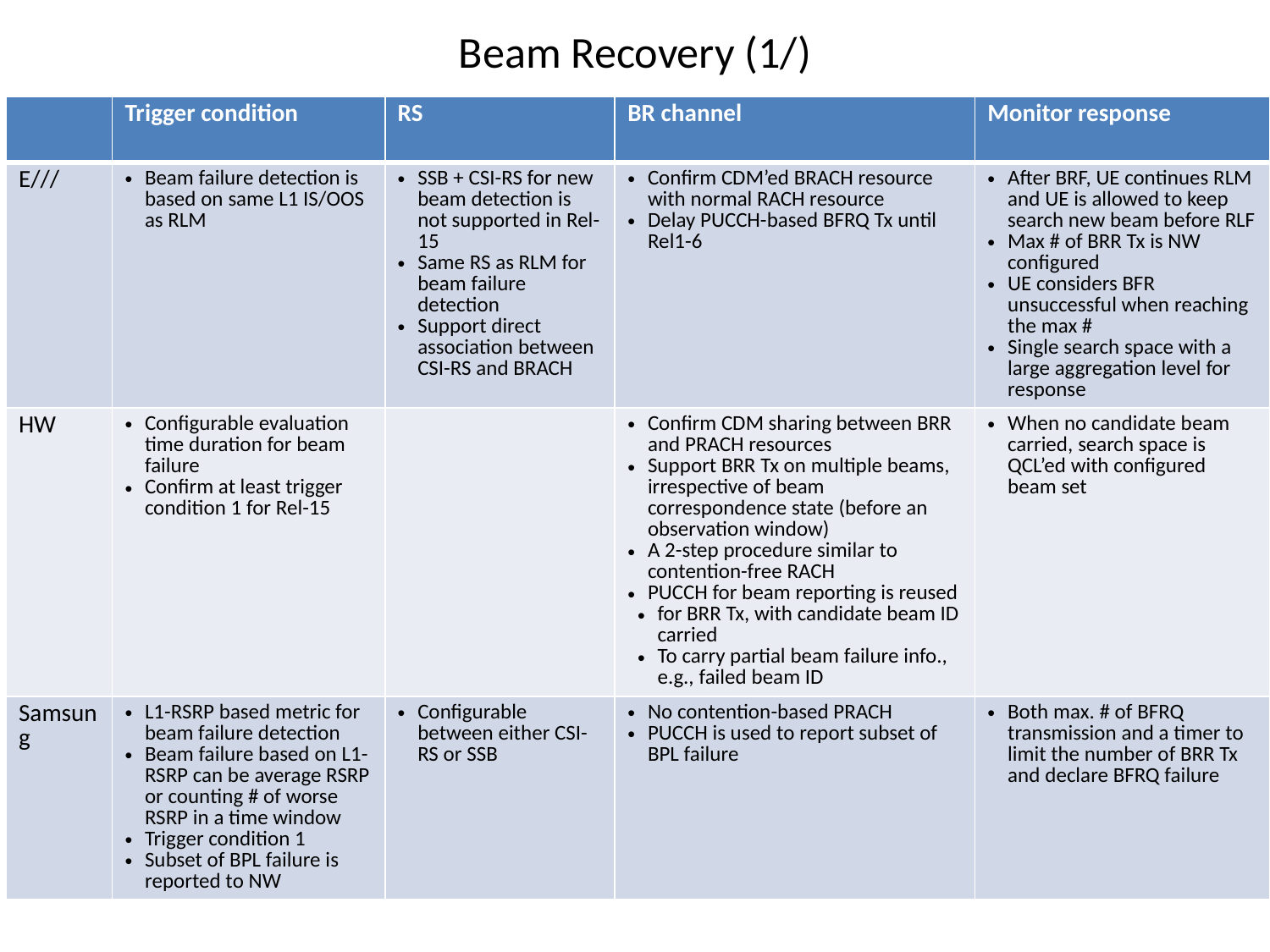

# Beam Recovery (1/)
|  | Trigger condition | RS | BR channel | Monitor response |
| --- | --- | --- | --- | --- |
| E/// | Beam failure detection is based on same L1 IS/OOS as RLM | SSB + CSI-RS for new beam detection is not supported in Rel-15 Same RS as RLM for beam failure detection Support direct association between CSI-RS and BRACH | Confirm CDM’ed BRACH resource with normal RACH resource Delay PUCCH-based BFRQ Tx until Rel1-6 | After BRF, UE continues RLM and UE is allowed to keep search new beam before RLF Max # of BRR Tx is NW configured UE considers BFR unsuccessful when reaching the max # Single search space with a large aggregation level for response |
| HW | Configurable evaluation time duration for beam failure Confirm at least trigger condition 1 for Rel-15 |  | Confirm CDM sharing between BRR and PRACH resources Support BRR Tx on multiple beams, irrespective of beam correspondence state (before an observation window) A 2-step procedure similar to contention-free RACH PUCCH for beam reporting is reused for BRR Tx, with candidate beam ID carried To carry partial beam failure info., e.g., failed beam ID | When no candidate beam carried, search space is QCL’ed with configured beam set |
| Samsung | L1-RSRP based metric for beam failure detection Beam failure based on L1-RSRP can be average RSRP or counting # of worse RSRP in a time window Trigger condition 1 Subset of BPL failure is reported to NW | Configurable between either CSI-RS or SSB | No contention-based PRACH PUCCH is used to report subset of BPL failure | Both max. # of BFRQ transmission and a timer to limit the number of BRR Tx and declare BFRQ failure |